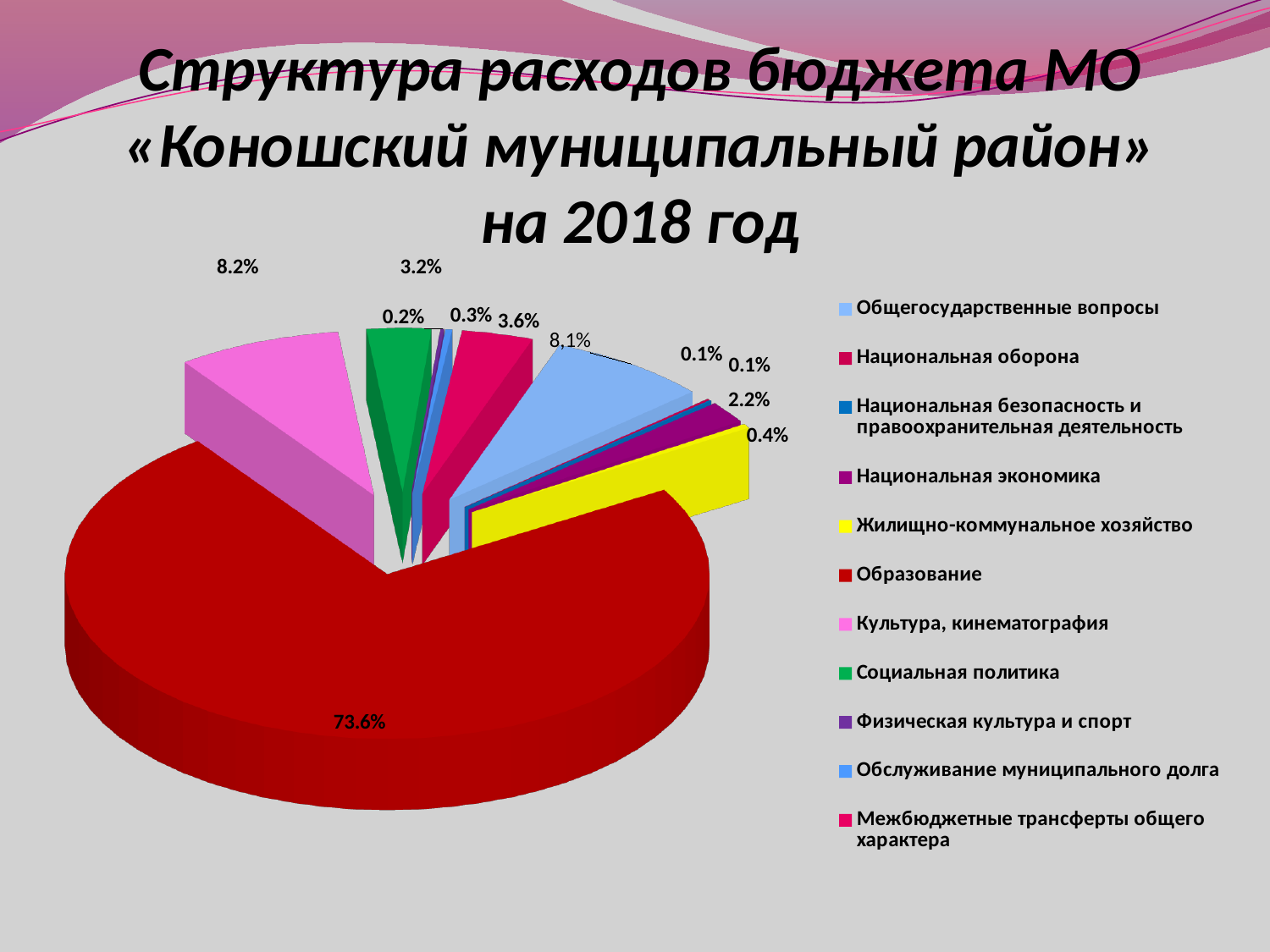

# Структура расходов бюджета МО «Коношский муниципальный район» на 2018 год

[unsupported chart]